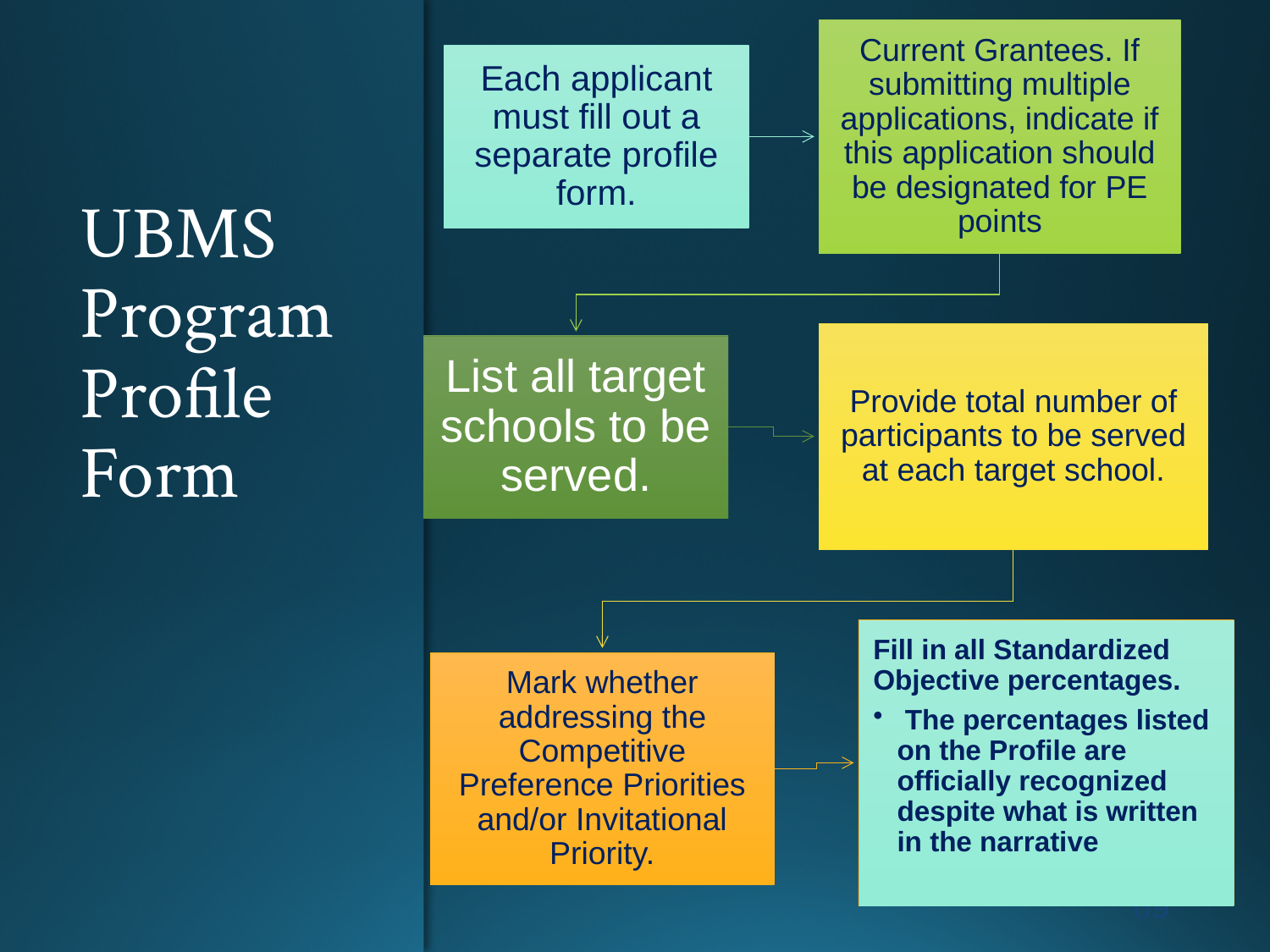

Each applicant must fill out a separate profile form.

Current Grantees. If submitting multiple applications, indicate if this application should be designated for PE points

List all target schools to be served.

Provide total number of participants to be served at each target school.

Mark whether addressing the Competitive Preference Priorities and/or Invitational Priority.
Fill in all Standardized Objective percentages.
 The percentages listed on the Profile are  officially recognized despite what is written in the narrative
# UBMS Program Profile Form
69